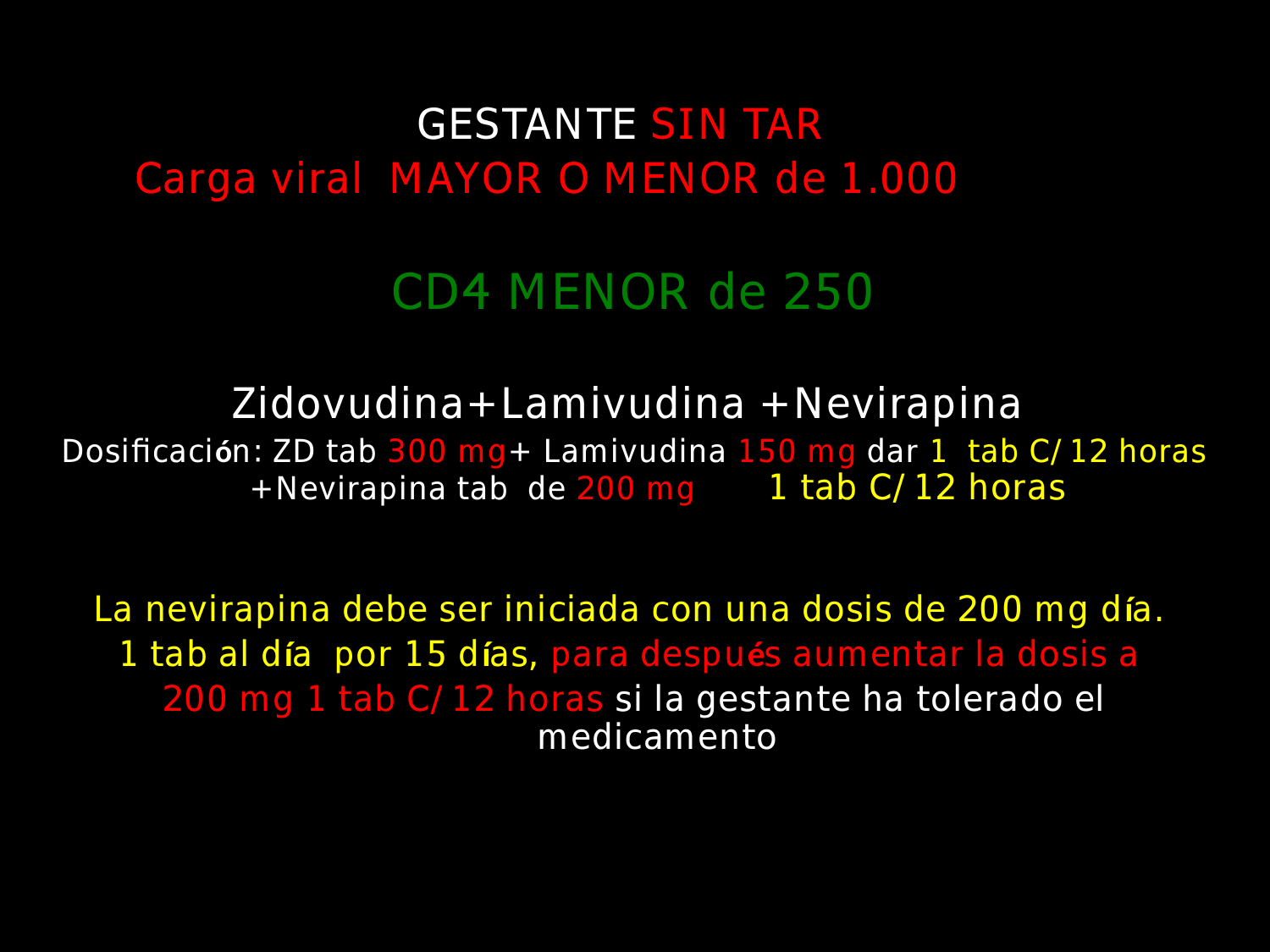

GESTANTE SIN TAR
Carga viral  MAYOR O MENOR de 1.000 copias

CD4 MENOR de 250

Zidovudina+Lamivudina +Nevirapina
Dosificación: ZD tab 300 mg+ Lamivudina 150 mg dar 1  tab C/12 horas +Nevirapina tab  de 200 mg dar 1 tab C/12 horas

La nevirapina debe ser iniciada con una dosis de 200 mg día.
1 tab al día  por 15 días, para después aumentar la dosis a
200 mg 1 tab C/12 horas si la gestante ha tolerado el medicamento